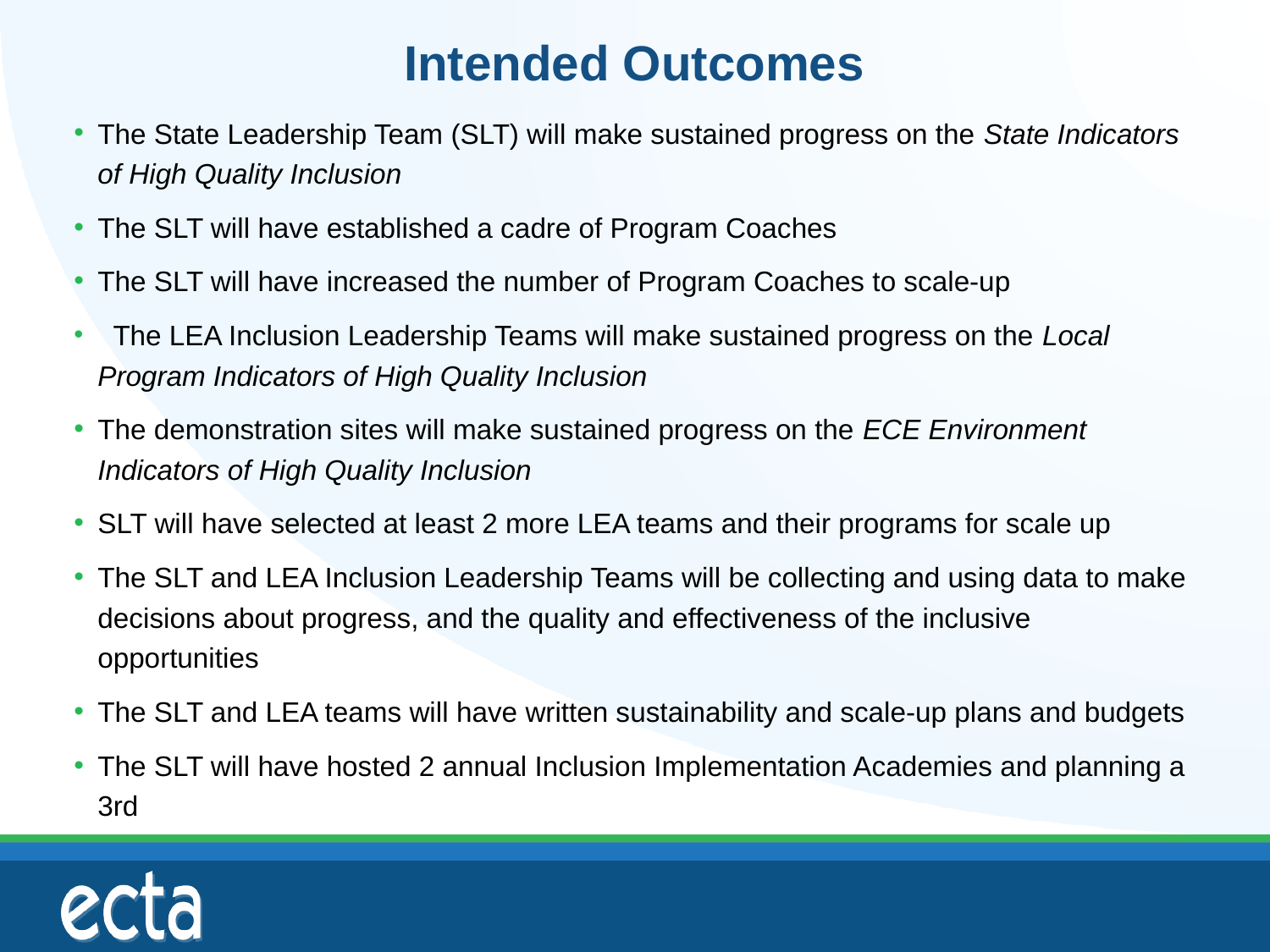

# Intended Outcomes
The State Leadership Team (SLT) will make sustained progress on the State Indicators of High Quality Inclusion
The SLT will have established a cadre of Program Coaches
The SLT will have increased the number of Program Coaches to scale-up
  The LEA Inclusion Leadership Teams will make sustained progress on the Local Program Indicators of High Quality Inclusion
The demonstration sites will make sustained progress on the ECE Environment Indicators of High Quality Inclusion
SLT will have selected at least 2 more LEA teams and their programs for scale up
The SLT and LEA Inclusion Leadership Teams will be collecting and using data to make decisions about progress, and the quality and effectiveness of the inclusive opportunities
The SLT and LEA teams will have written sustainability and scale-up plans and budgets
The SLT will have hosted 2 annual Inclusion Implementation Academies and planning a 3rd